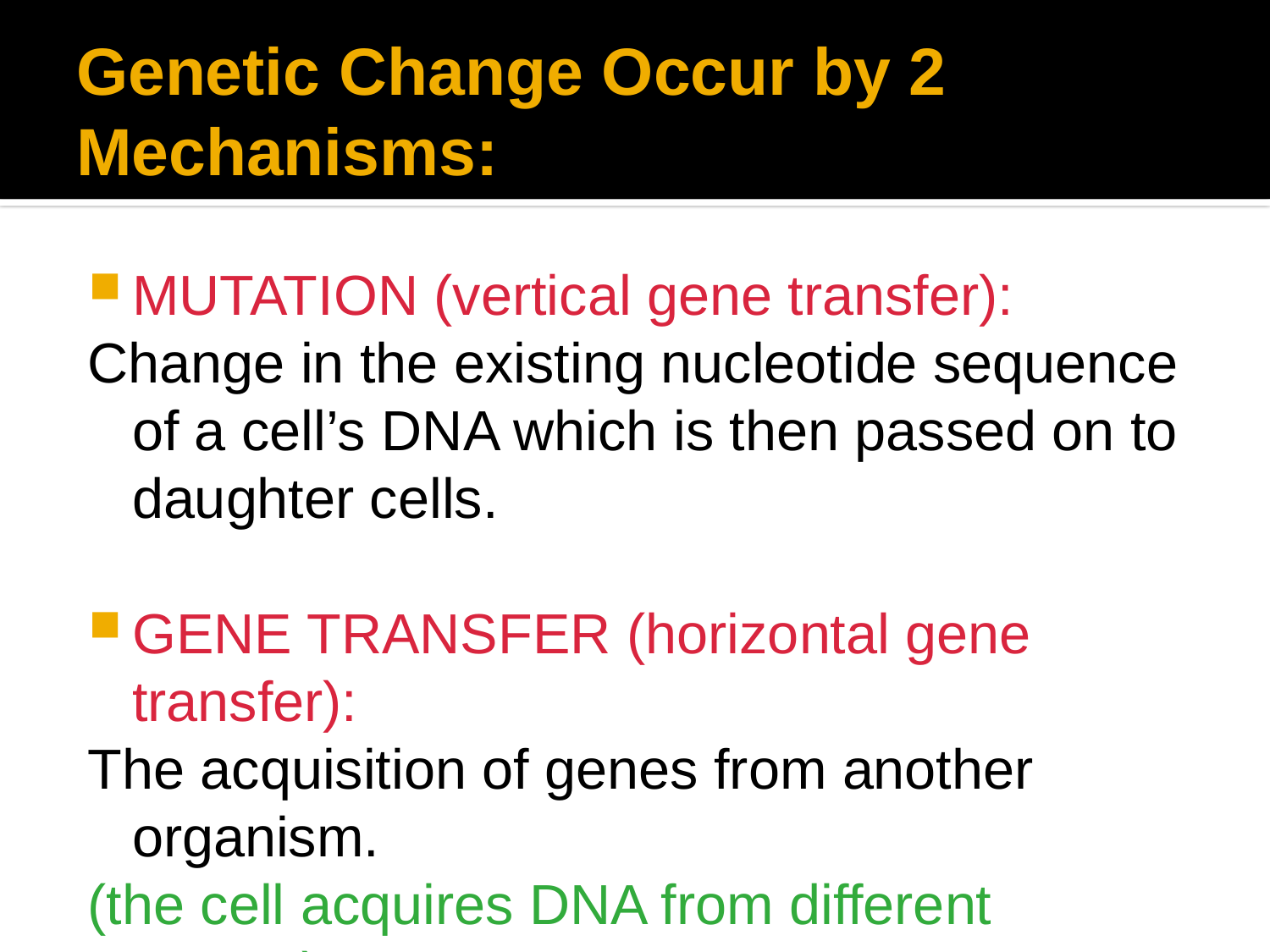

# Genetic Change Occur by 2 Mechanisms:
MUTATION (vertical gene transfer):
Change in the existing nucleotide sequence of a cell’s DNA which is then passed on to daughter cells.

GENE TRANSFER (horizontal gene transfer):
The acquisition of genes from another organism.
(the cell acquires DNA from different source)